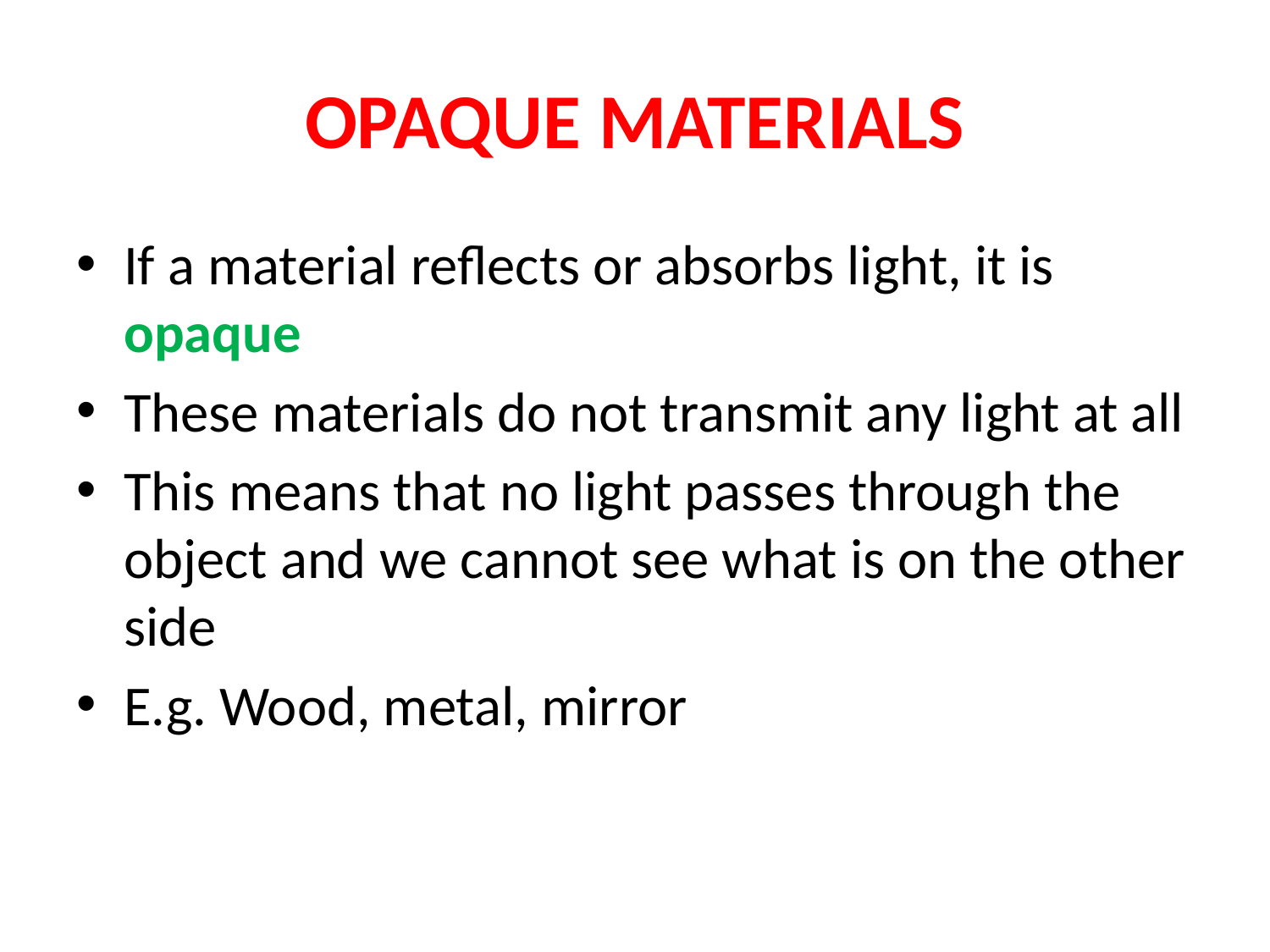

# OPAQUE MATERIALS
If a material reflects or absorbs light, it is opaque
These materials do not transmit any light at all
This means that no light passes through the object and we cannot see what is on the other side
E.g. Wood, metal, mirror